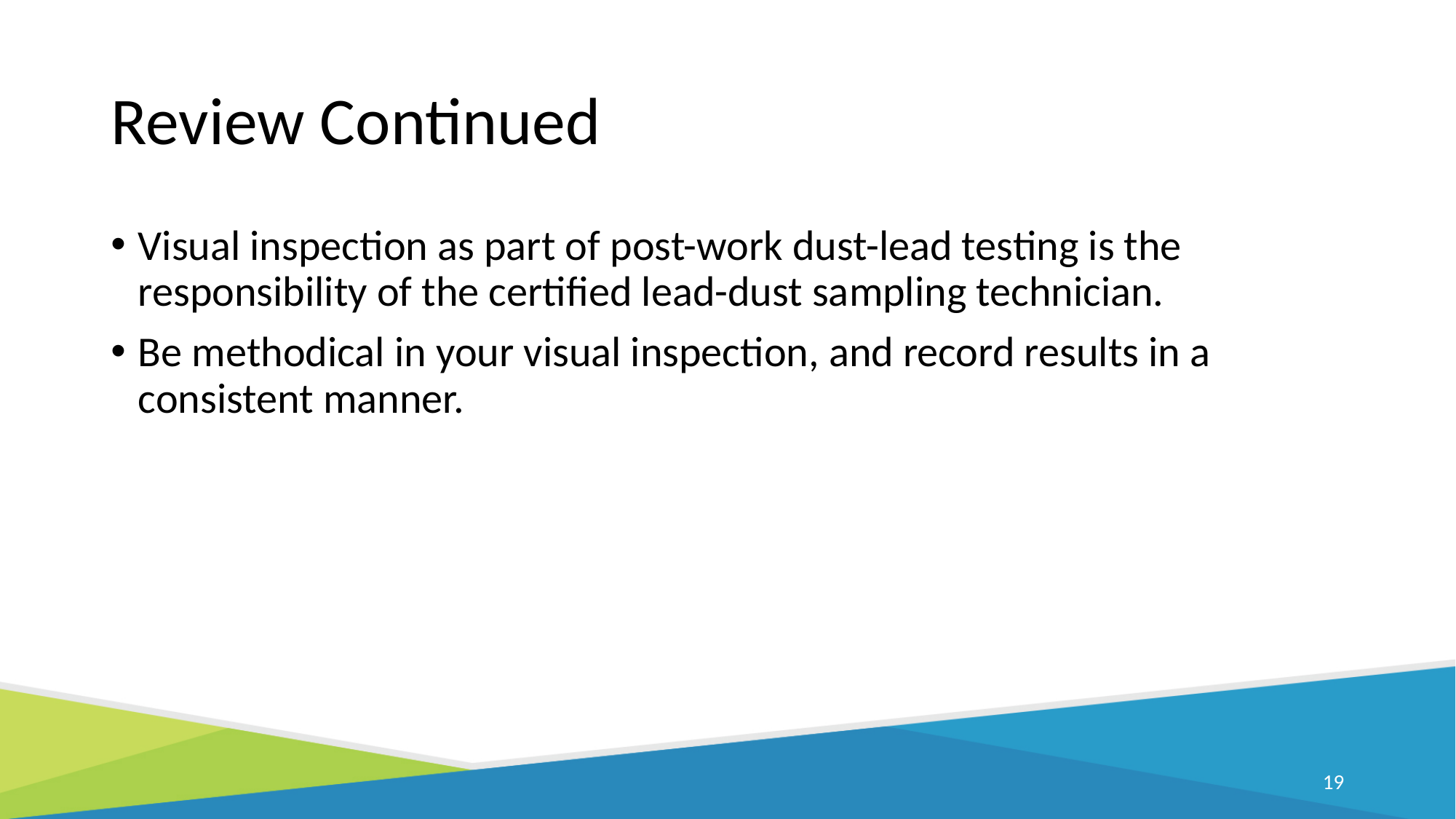

# Review Continued
Visual inspection as part of post-work dust-lead testing is the responsibility of the certified lead-dust sampling technician.
Be methodical in your visual inspection, and record results in a consistent manner.

19